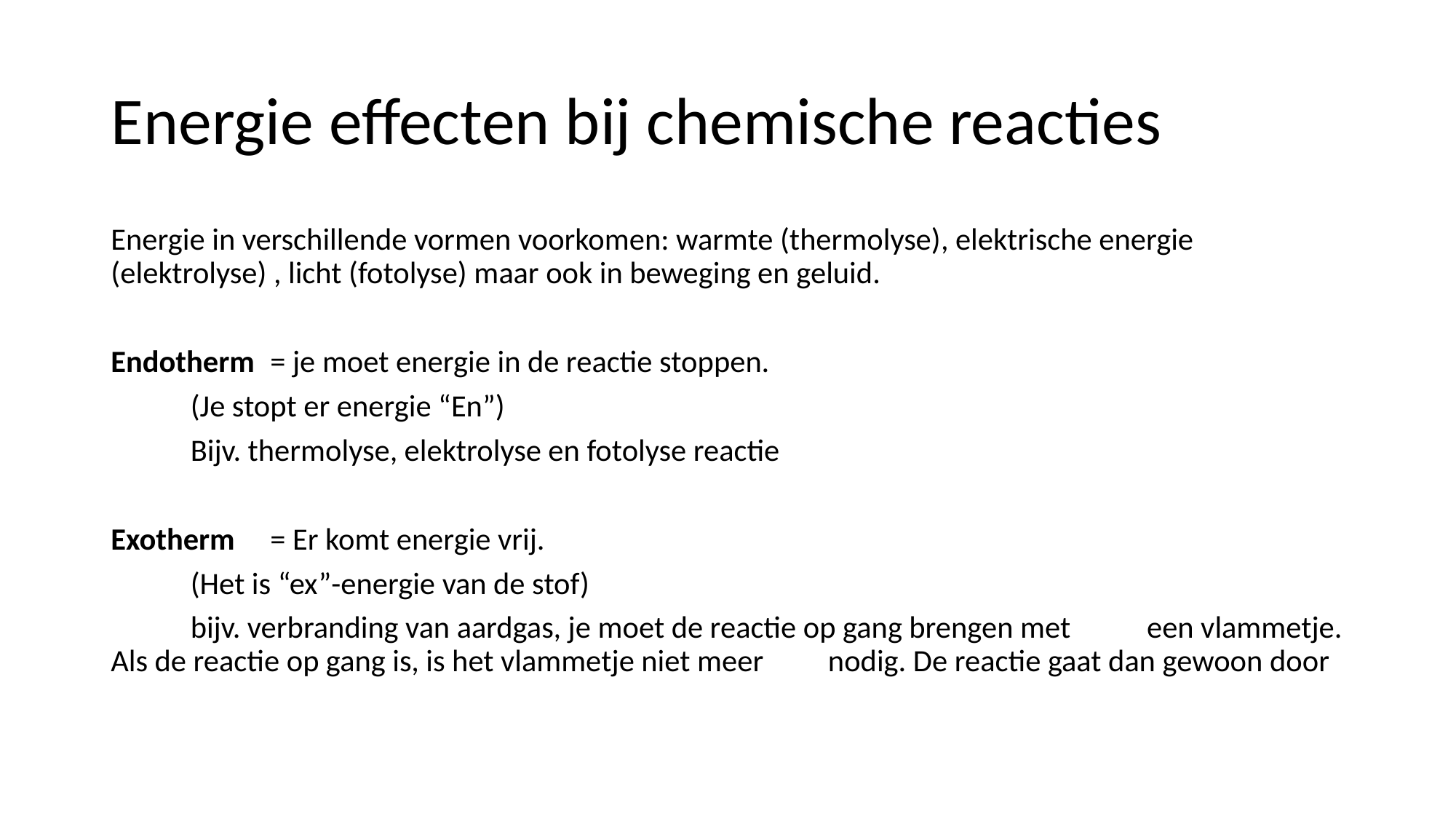

# Energie effecten bij chemische reacties
Energie in verschillende vormen voorkomen: warmte (thermolyse), elektrische energie (elektrolyse) , licht (fotolyse) maar ook in beweging en geluid.

Endotherm 	= je moet energie in de reactie stoppen.
		(Je stopt er energie “En”)
		Bijv. thermolyse, elektrolyse en fotolyse reactie

Exotherm	= Er komt energie vrij.
		(Het is “ex”-energie van de stof)
		bijv. verbranding van aardgas, je moet de reactie op gang brengen met 			een vlammetje. Als de reactie op gang is, is het vlammetje niet meer 			nodig. De reactie gaat dan gewoon door